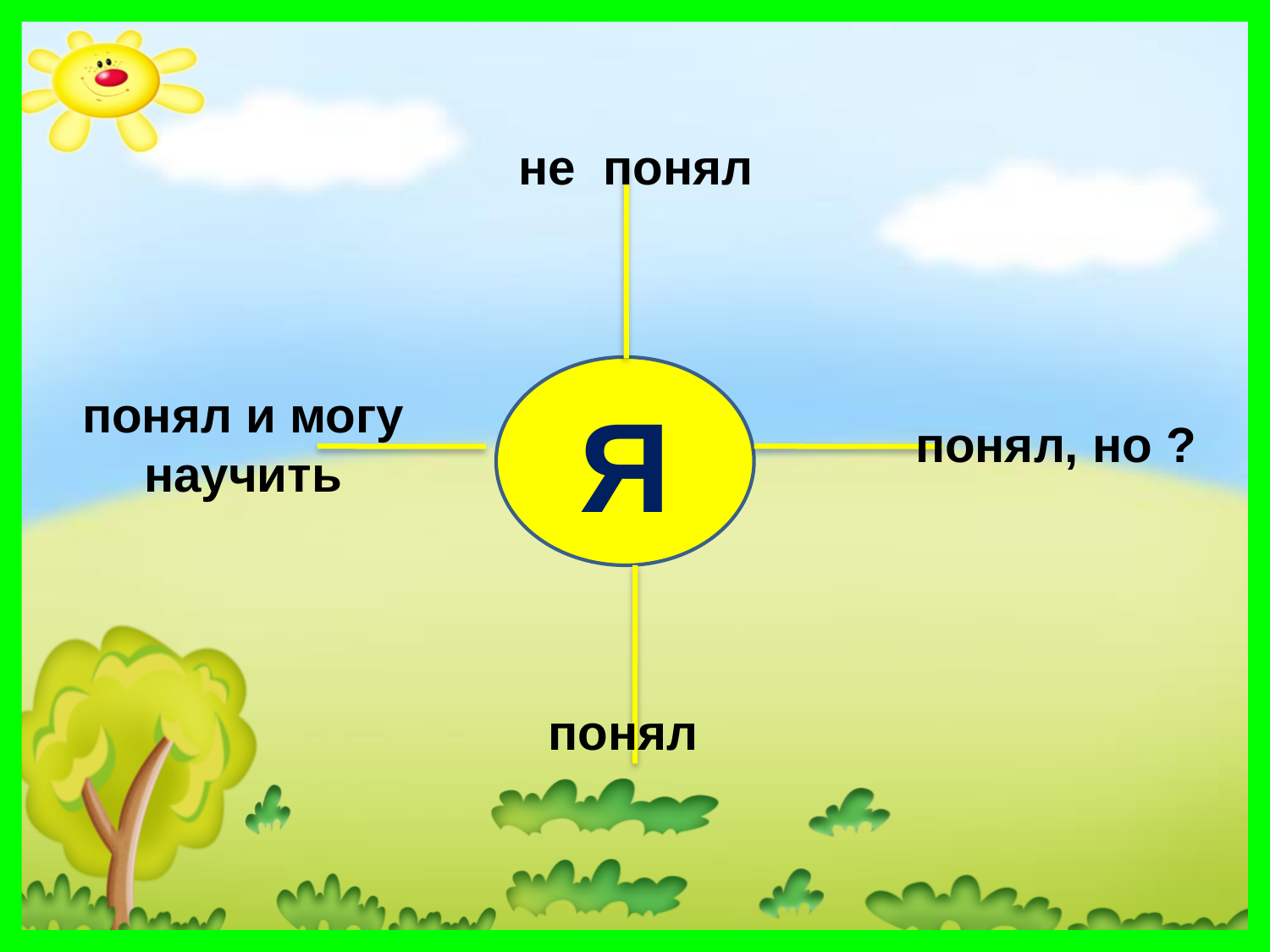

не  понял
Я
понял и могу научить
понял, но ?
понял